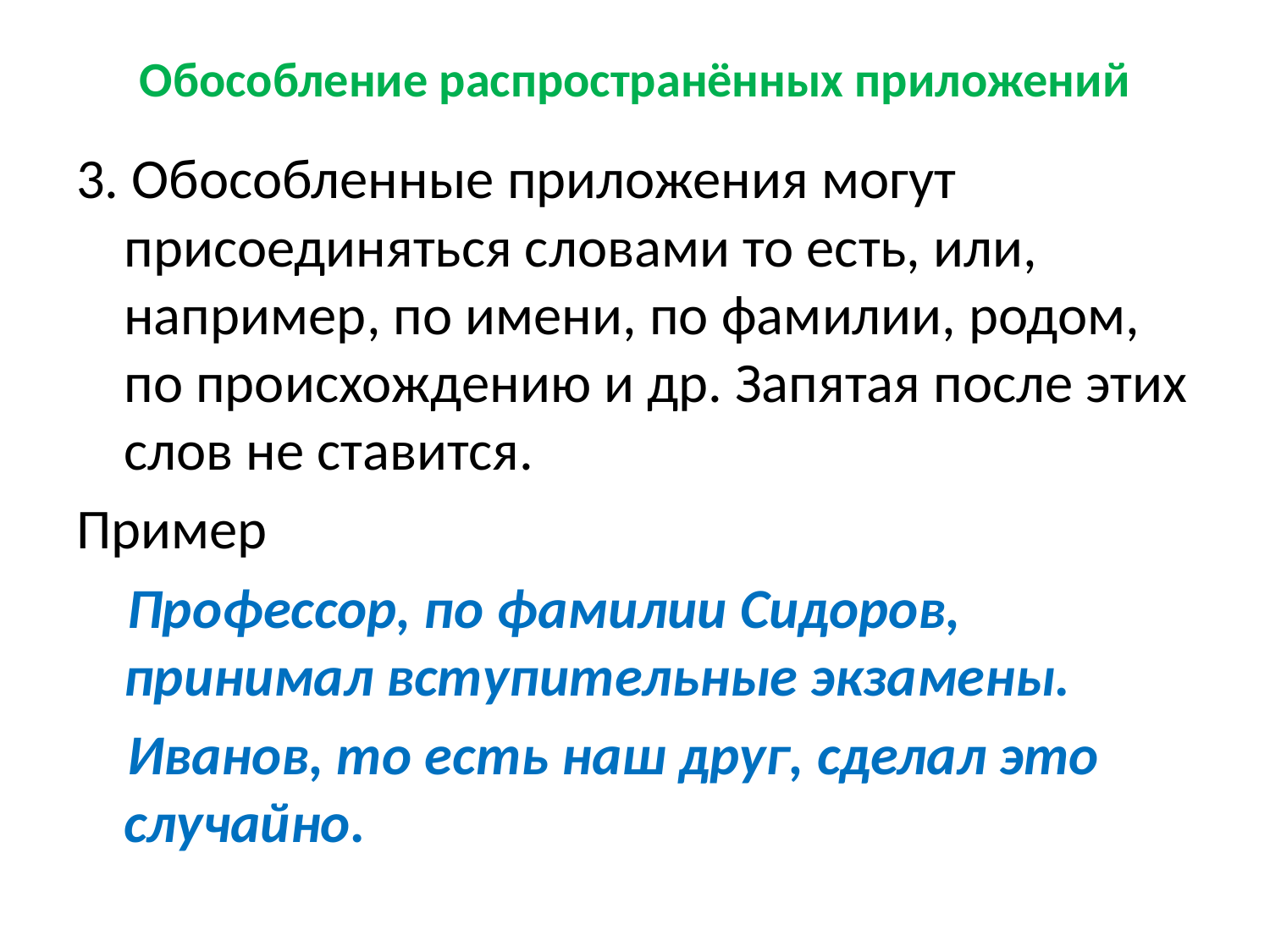

# Обособление распространённых приложений
3. Обособленные приложения могут присоединяться словами то есть, или, например, по имени, по фамилии, родом, по происхождению и др. Запятая после этих слов не ставится.
Пример
    Профессор, по фамилии Сидоров, принимал вступительные экзамены.
    Иванов, то есть наш друг, сделал это случайно.